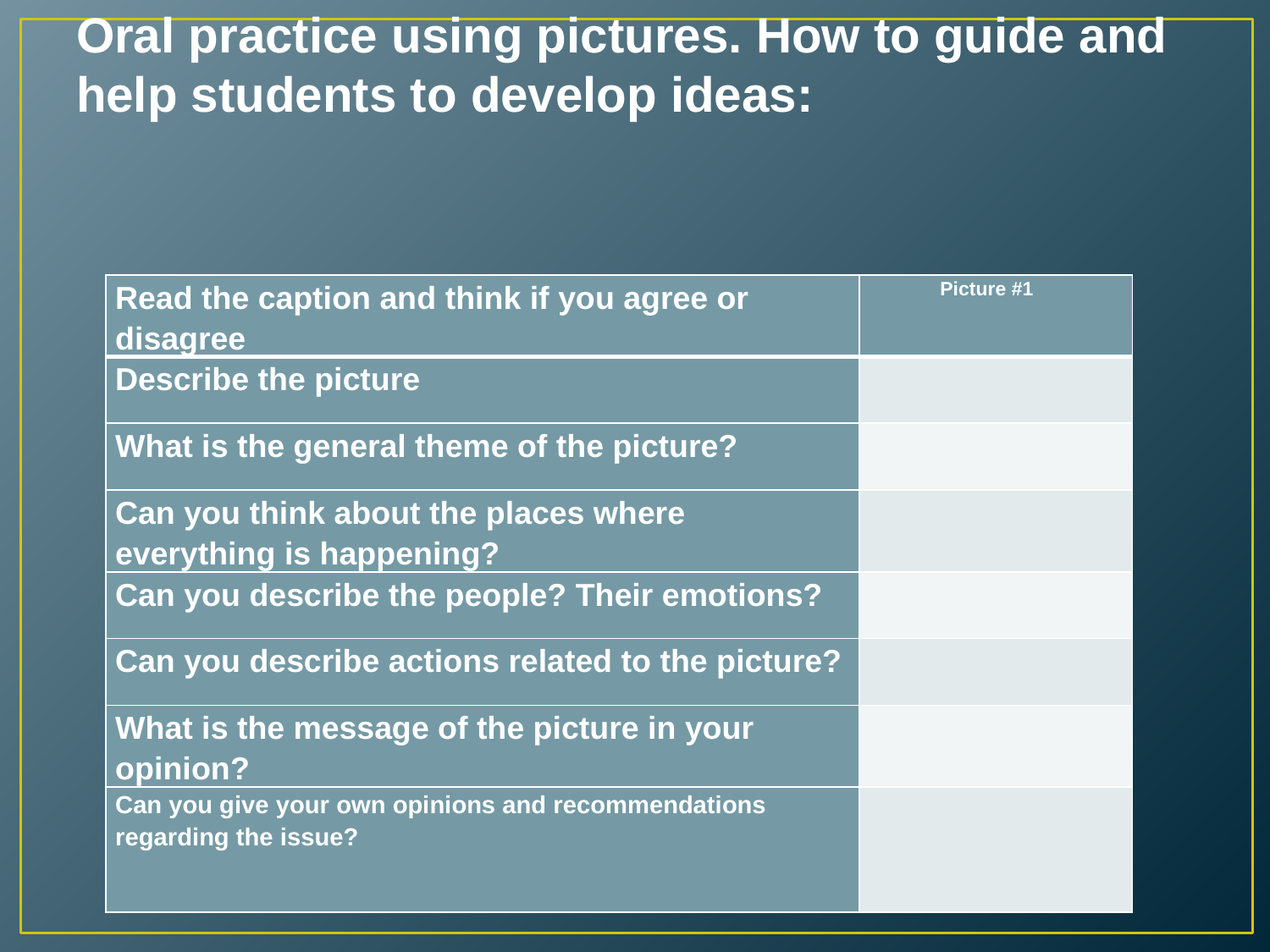

# Oral practice using pictures. How to guide and help students to develop ideas:
| Read the caption and think if you agree or disagree | Picture #1 |
| --- | --- |
| Describe the picture |  |
| What is the general theme of the picture? |  |
| Can you think about the places where everything is happening? |  |
| Can you describe the people? Their emotions? |  |
| Can you describe actions related to the picture? |  |
| What is the message of the picture in your opinion? |  |
| Can you give your own opinions and recommendations regarding the issue? |  |